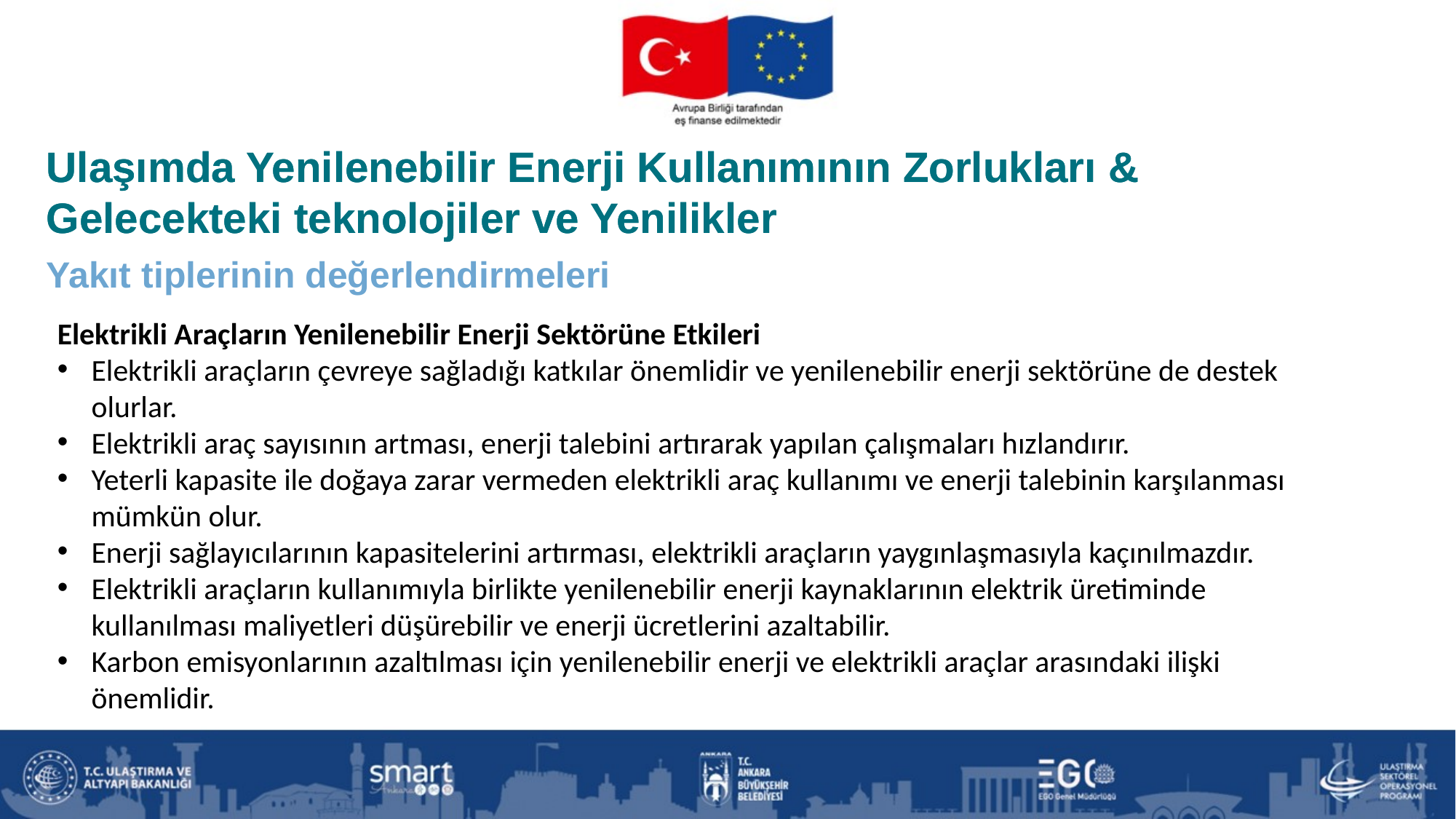

Ulaşımda Yenilenebilir Enerji Kullanımının Zorlukları & Gelecekteki teknolojiler ve Yenilikler
Yakıt tiplerinin değerlendirmeleri

Ulaşımda Yenilenebilir Enerji Kullanımının Zorlukları & Gelecekteki teknolojiler ve Yenilikler

Elektrikli Araçların Yenilenebilir Enerji Sektörüne Etkileri
Elektrikli araçların çevreye sağladığı katkılar önemlidir ve yenilenebilir enerji sektörüne de destek olurlar.
Elektrikli araç sayısının artması, enerji talebini artırarak yapılan çalışmaları hızlandırır.
Yeterli kapasite ile doğaya zarar vermeden elektrikli araç kullanımı ve enerji talebinin karşılanması mümkün olur.
Enerji sağlayıcılarının kapasitelerini artırması, elektrikli araçların yaygınlaşmasıyla kaçınılmazdır.
Elektrikli araçların kullanımıyla birlikte yenilenebilir enerji kaynaklarının elektrik üretiminde kullanılması maliyetleri düşürebilir ve enerji ücretlerini azaltabilir.
Karbon emisyonlarının azaltılması için yenilenebilir enerji ve elektrikli araçlar arasındaki ilişki önemlidir.